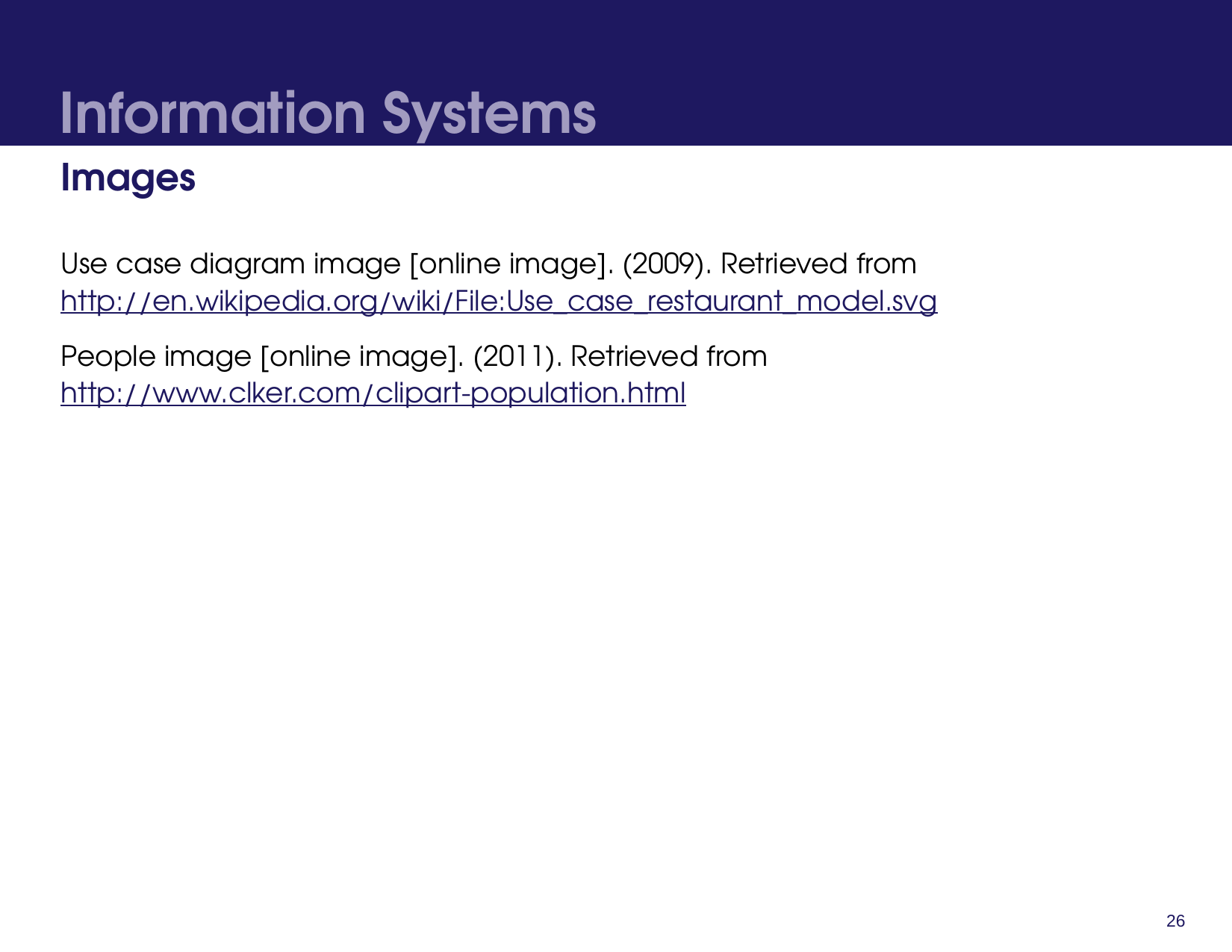

# Information Systems
Images
Use case diagram image [online image]. (2009). Retrieved from http://en.wikipedia.org/wiki/File:Use_case_restaurant_model.svg
People image [online image]. (2011). Retrieved from http://www.clker.com/clipart-population.html
26